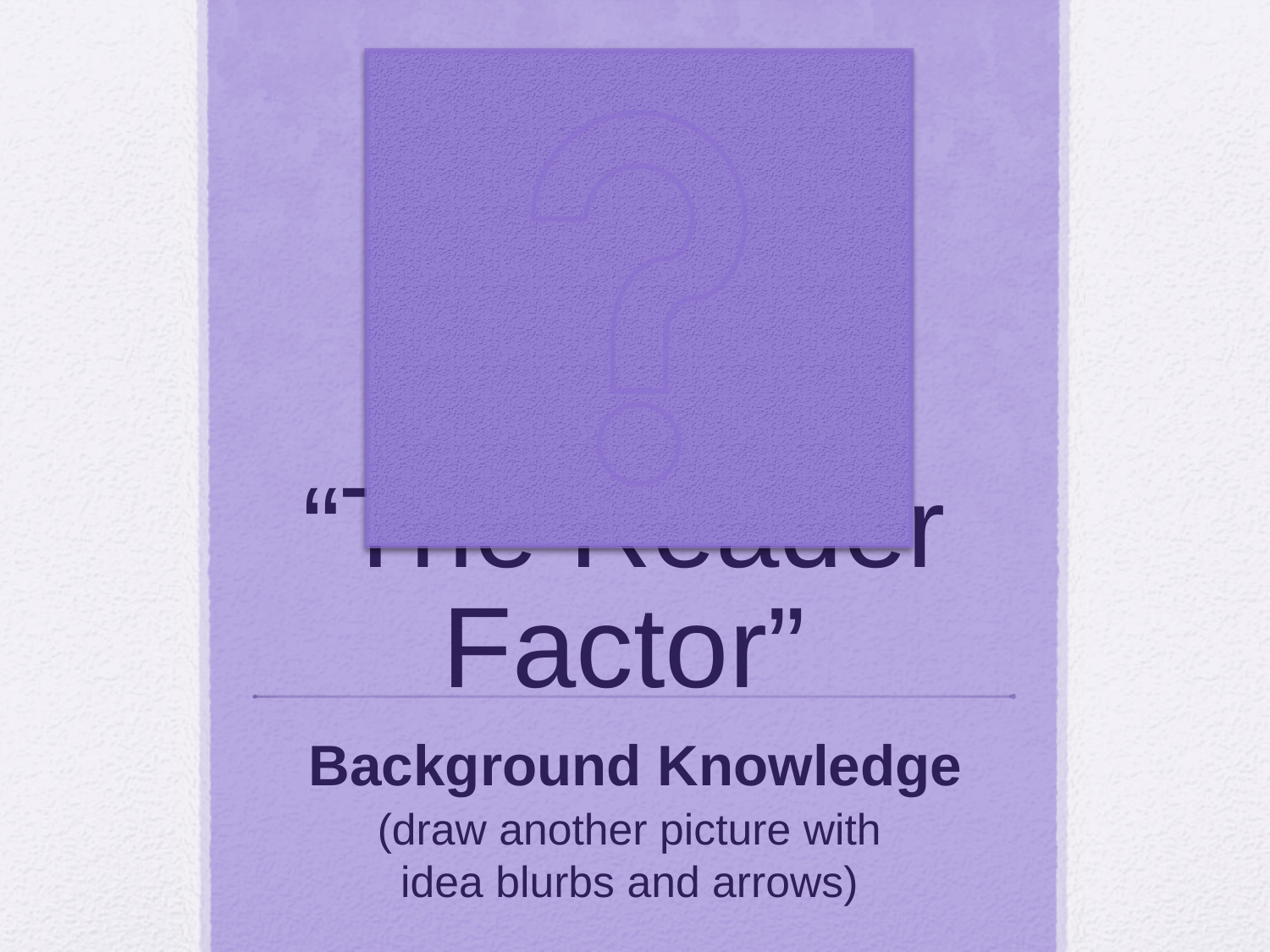

# “The Reader Factor”
Background Knowledge
(draw another picture with
idea blurbs and arrows)